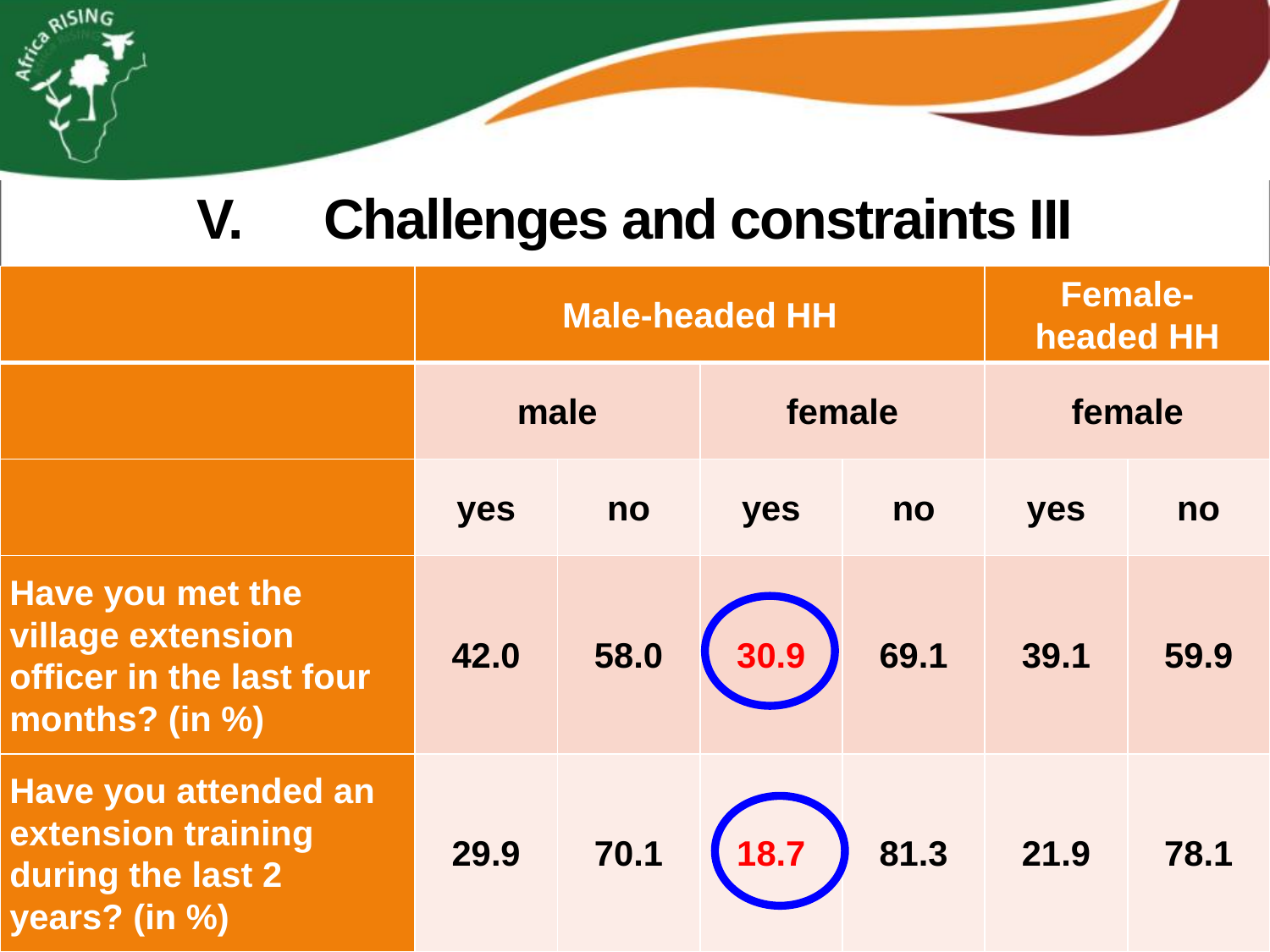

V.	Challenges and constraints III
|  | Male-headed HH |  |  |  | Female- headed HH |  |
| --- | --- | --- | --- | --- | --- | --- |
|  | male |  | female |  | female |  |
|  | yes | no | yes | no | yes | no |
| Have you met the village extension officer in the last four months? (in %) | 42.0 | 58.0 | 30.9 | 69.1 | 39.1 | 59.9 |
| Have you attended an extension training during the last 2 years? (in %) | 29.9 | 70.1 | 18.7 | 81.3 | 21.9 | 78.1 |